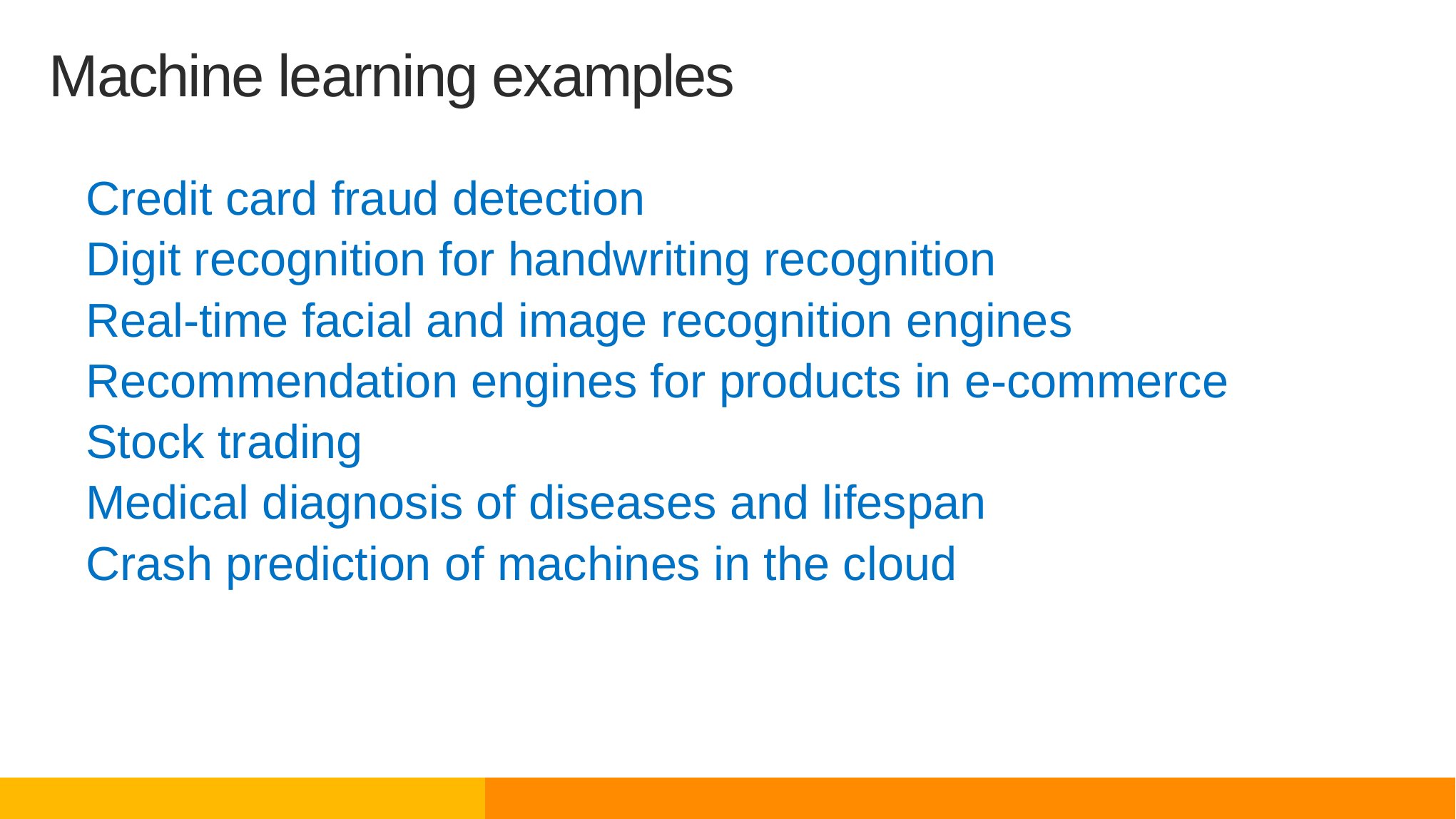

# Machine learning examples
Credit card fraud detection
Digit recognition for handwriting recognition
Real-time facial and image recognition engines
Recommendation engines for products in e-commerce
Stock trading
Medical diagnosis of diseases and lifespan
Crash prediction of machines in the cloud